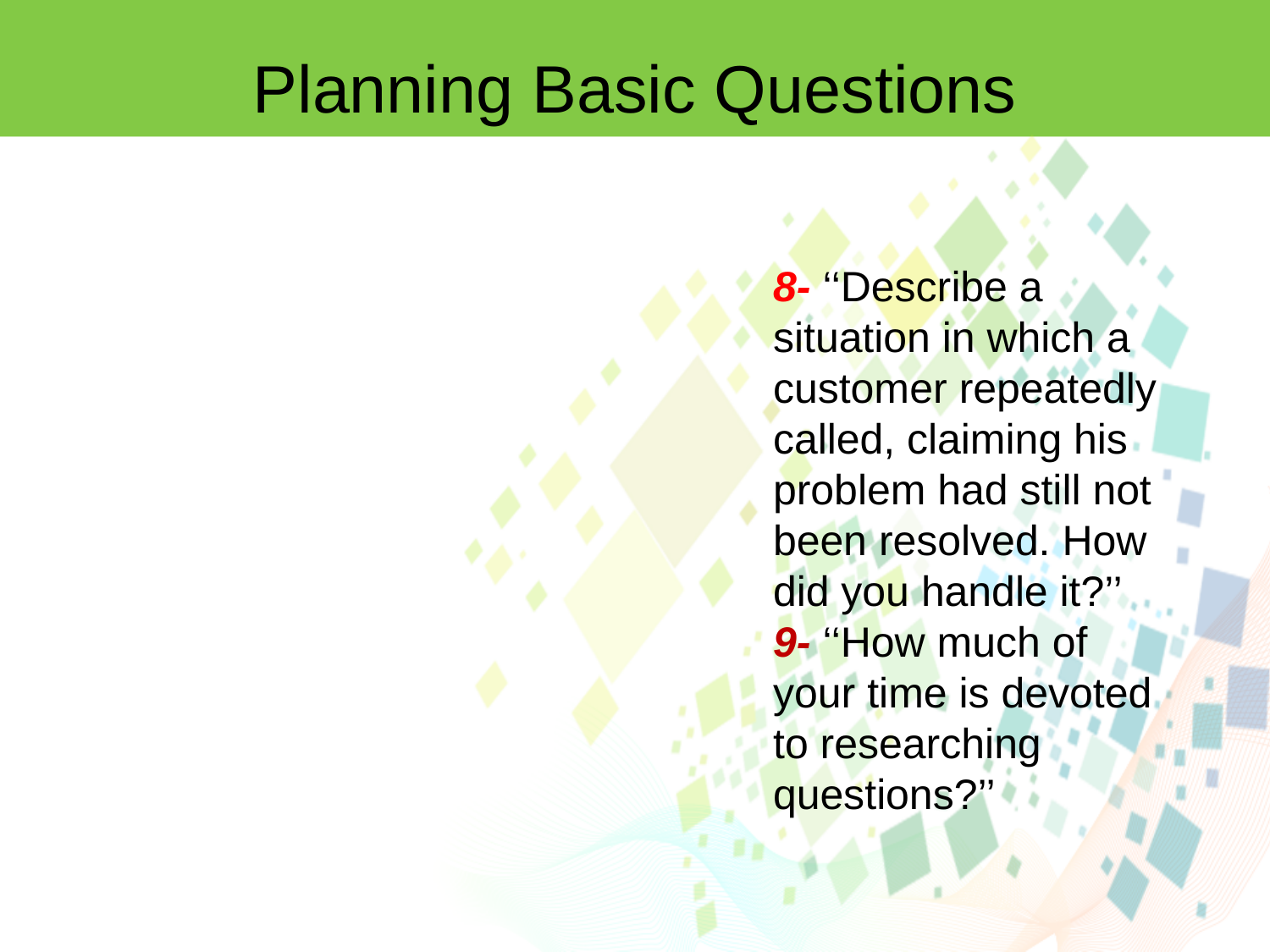

Planning Basic Questions
8- ‘‘Describe a situation in which a customer repeatedly called, claiming his problem had still not been resolved. How did you handle it?’’
9- ‘‘How much of your time is devoted to researching questions?’’